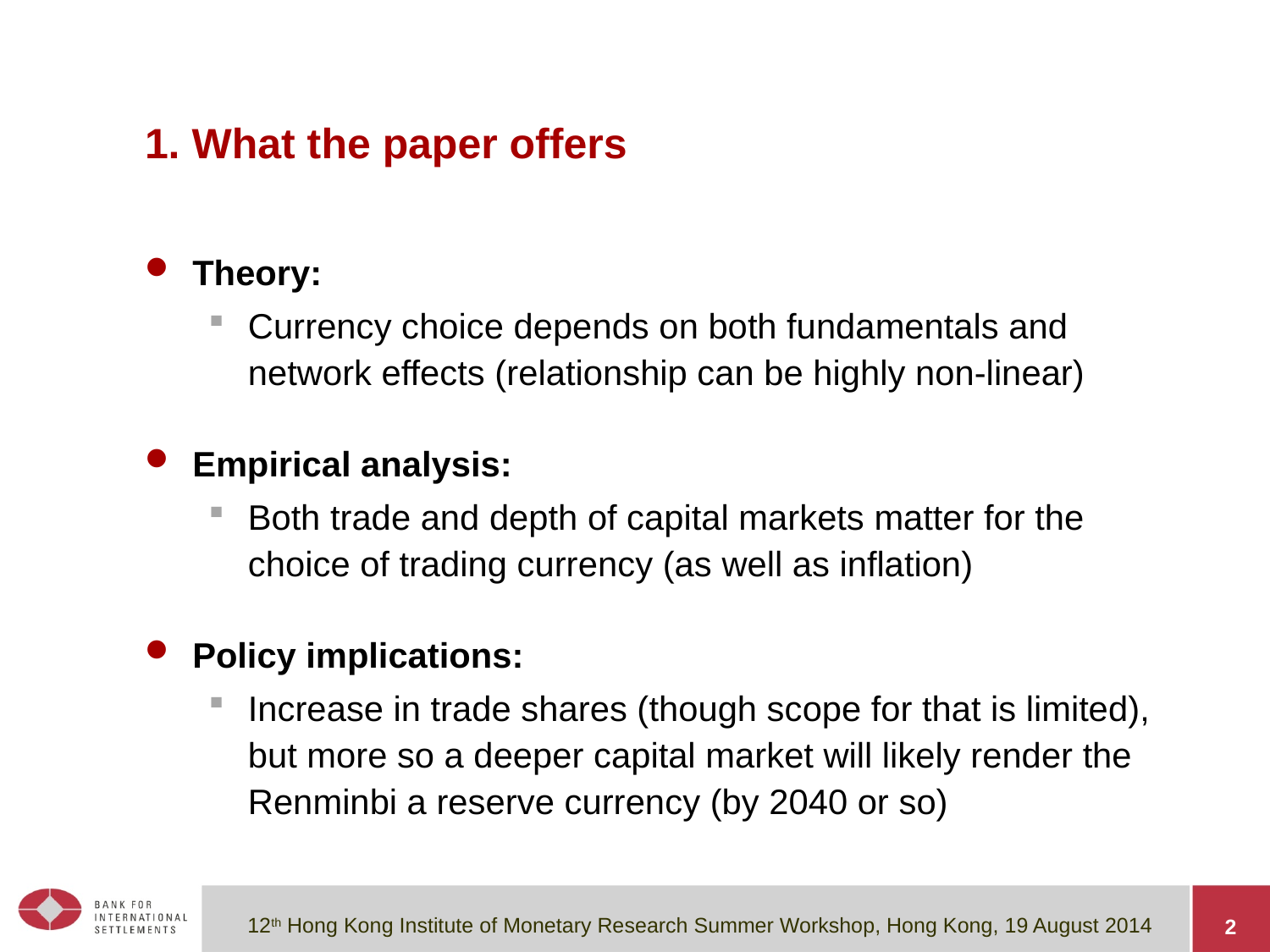

# 1. What the paper offers
Theory:
Currency choice depends on both fundamentals and network effects (relationship can be highly non-linear)

Empirical analysis:
Both trade and depth of capital markets matter for the choice of trading currency (as well as inflation)

Policy implications:
Increase in trade shares (though scope for that is limited), but more so a deeper capital market will likely render the Renminbi a reserve currency (by 2040 or so)
2